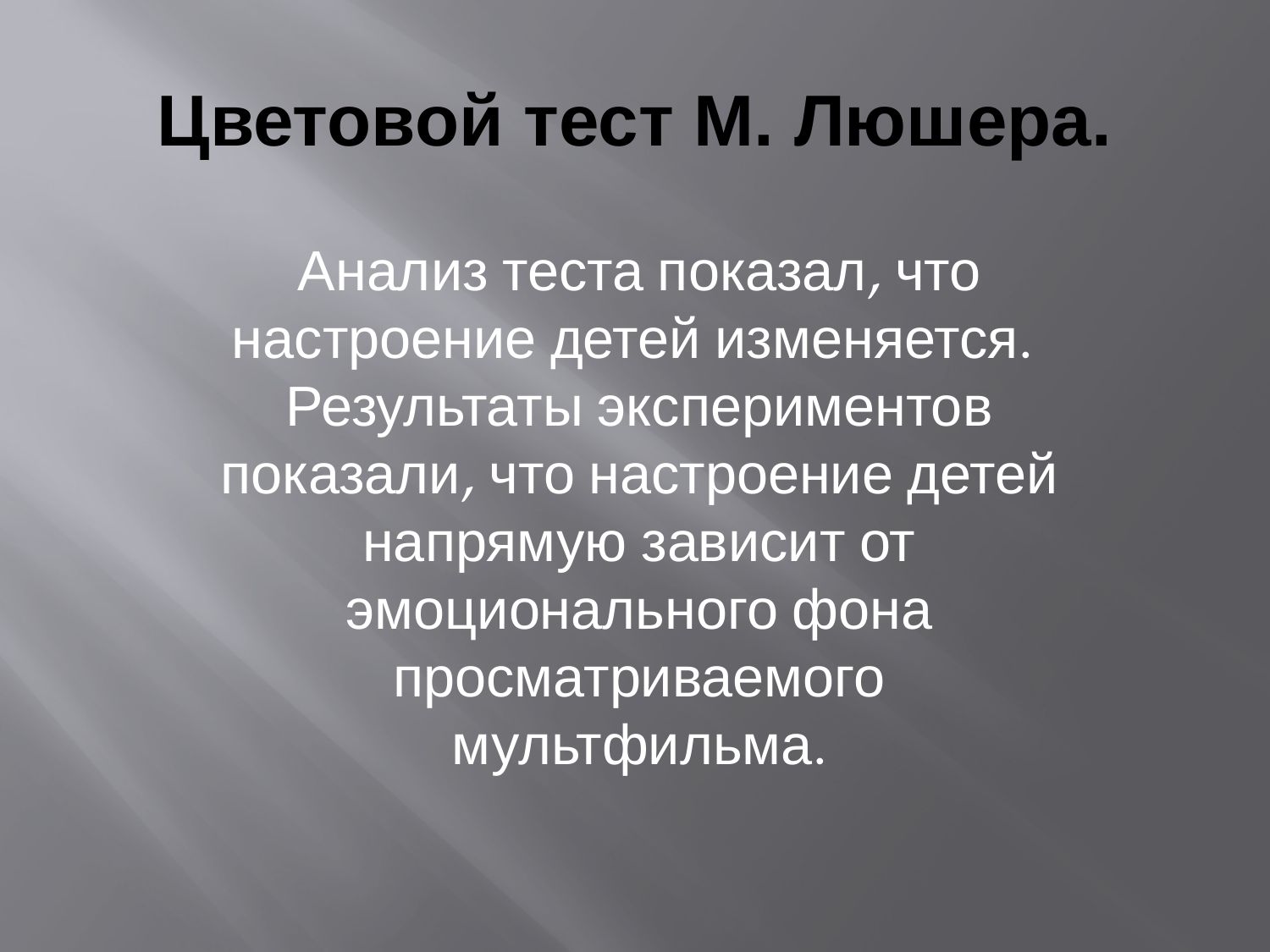

# Цветовой тест М. Люшера.
Анализ теста показал, что настроение детей изменяется.
Результаты экспериментов показали, что настроение детей напрямую зависит от эмоционального фона просматриваемого мультфильма.